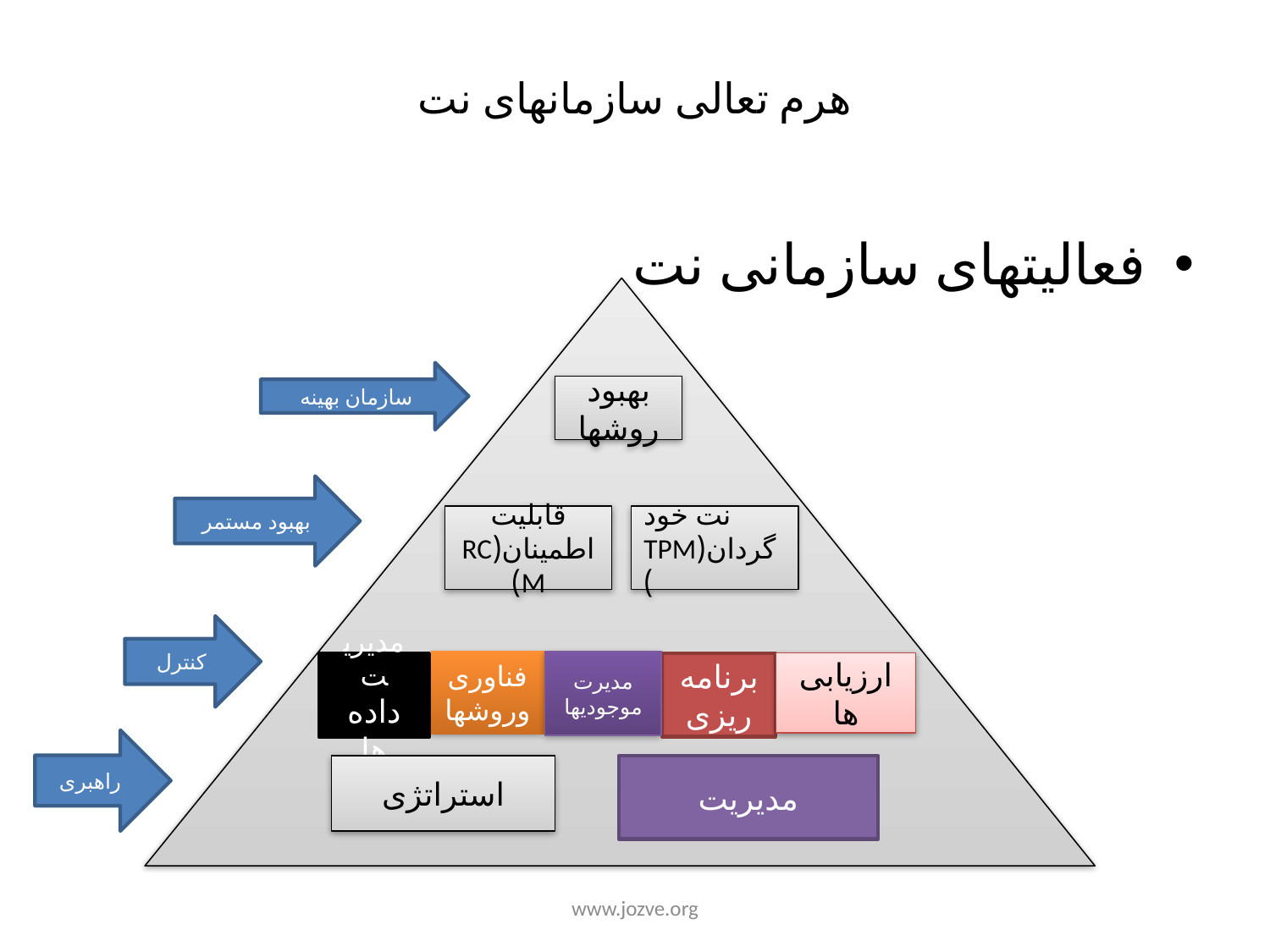

# هرم تعالی سازمانهای نت
فعالیتهای سازمانی نت

سازمان بهینه
بهبود روشها
بهبود مستمر
قابلیت اطمینان(RCM)
نت خود گردان(TPM)
کنترل
فناوری وروشها
مدیرت موجودیها
ارزیابی ها
برنامه ریزی
مدیریت داده ها
راهبری
استراتژی
مدیریت
www.jozve.org